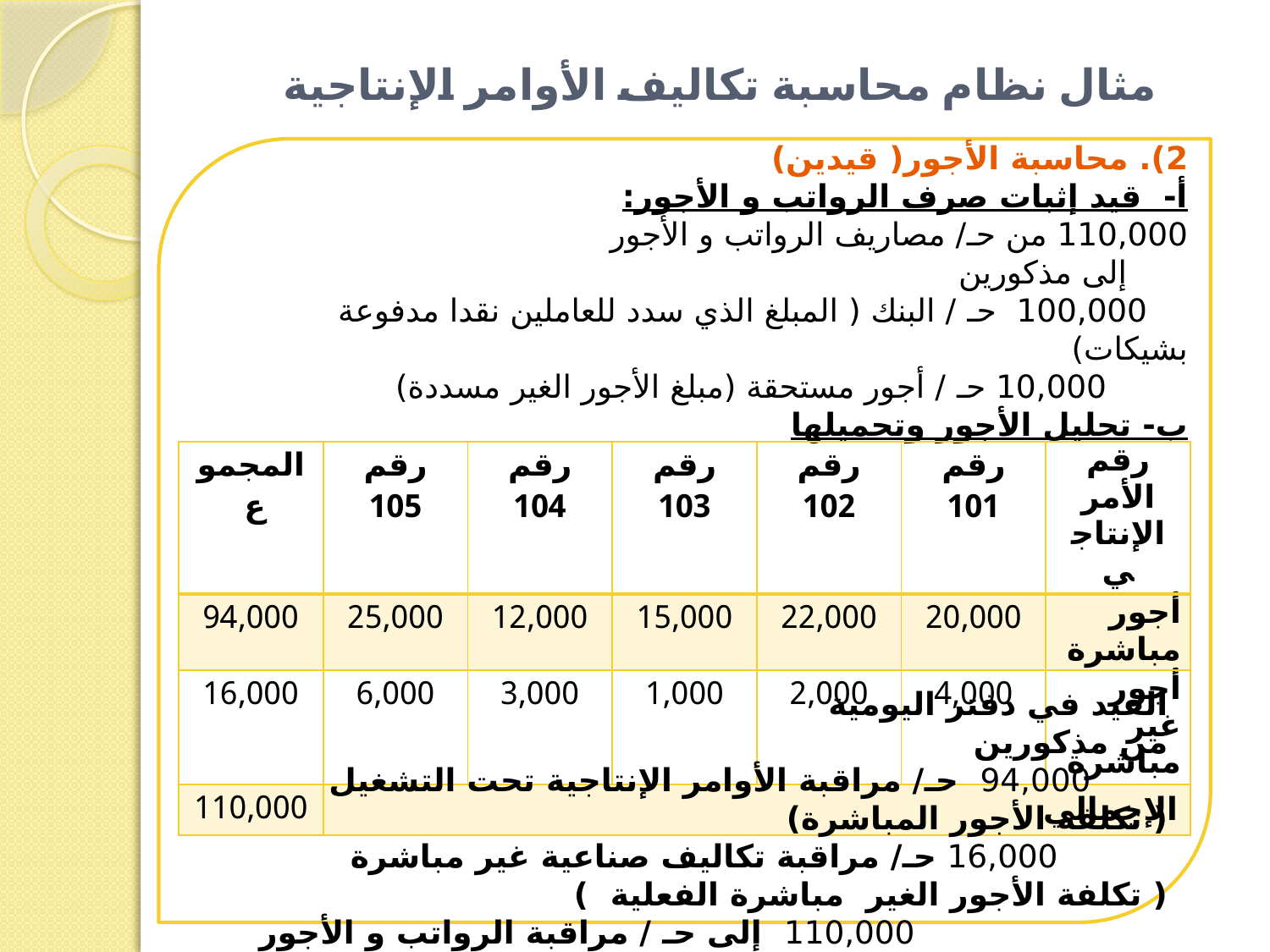

# مثال نظام محاسبة تكاليف الأوامر الإنتاجية

2). محاسبة الأجور( قيدين)
أ-  قيد إثبات صرف الرواتب و الأجور:
110,000 من حـ/ مصاريف الرواتب و الأجور
      إلى مذكورين
    100,000  حـ / البنك ( المبلغ الذي سدد للعاملين نقدا مدفوعة بشيكات)
        10,000 حـ / أجور مستحقة (مبلغ الأجور الغير مسددة)
ب- تحليل الأجور وتحميلها
| المجموع | رقم 105 | رقم 104 | رقم 103 | رقم 102 | رقم 101 | رقم الأمر الإنتاجي |
| --- | --- | --- | --- | --- | --- | --- |
| 94,000 | 25,000 | 12,000 | 15,000 | 22,000 | 20,000 | أجور مباشرة |
| 16,000 | 6,000 | 3,000 | 1,000 | 2,000 | 4,000 | أجور غير مباشرة |
| 110,000 | الإجمالي |  |  |  |  |  |
القيد في دفتر اليومية
	من مذكورين
       94,000  حـ/ مراقبة الأوامر الإنتاجية تحت التشغيل ( تكلفة الأجور المباشرة)
          16,000 حـ/ مراقبة تكاليف صناعية غير مباشرة ( تكلفة الأجور الغير  مباشرة الفعلية  )
                       110,000  إلى حـ / مراقبة الرواتب و الأجور